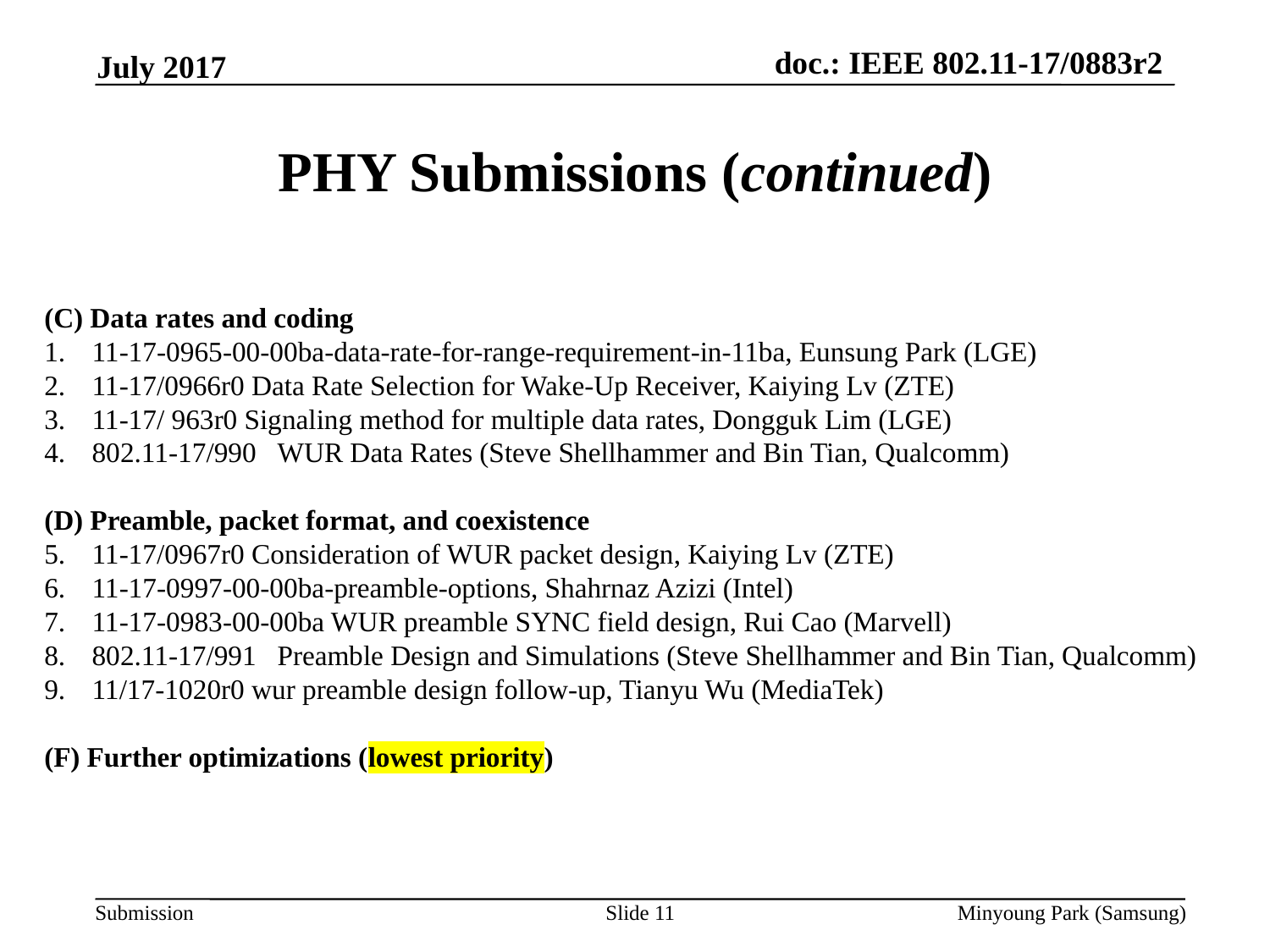

July 2017
# PHY Submissions (continued)
(C) Data rates and coding
11-17-0965-00-00ba-data-rate-for-range-requirement-in-11ba, Eunsung Park (LGE)
11-17/0966r0 Data Rate Selection for Wake-Up Receiver, Kaiying Lv (ZTE)
11-17/ 963r0 Signaling method for multiple data rates, Dongguk Lim (LGE)
802.11-17/990   WUR Data Rates (Steve Shellhammer and Bin Tian, Qualcomm)

(D) Preamble, packet format, and coexistence
11-17/0967r0 Consideration of WUR packet design, Kaiying Lv (ZTE)
11-17-0997-00-00ba-preamble-options, Shahrnaz Azizi (Intel)
11-17-0983-00-00ba WUR preamble SYNC field design, Rui Cao (Marvell)
802.11-17/991   Preamble Design and Simulations (Steve Shellhammer and Bin Tian, Qualcomm)
11/17-1020r0 wur preamble design follow-up, Tianyu Wu (MediaTek)

(F) Further optimizations (lowest priority)
Slide 11
Minyoung Park (Samsung)